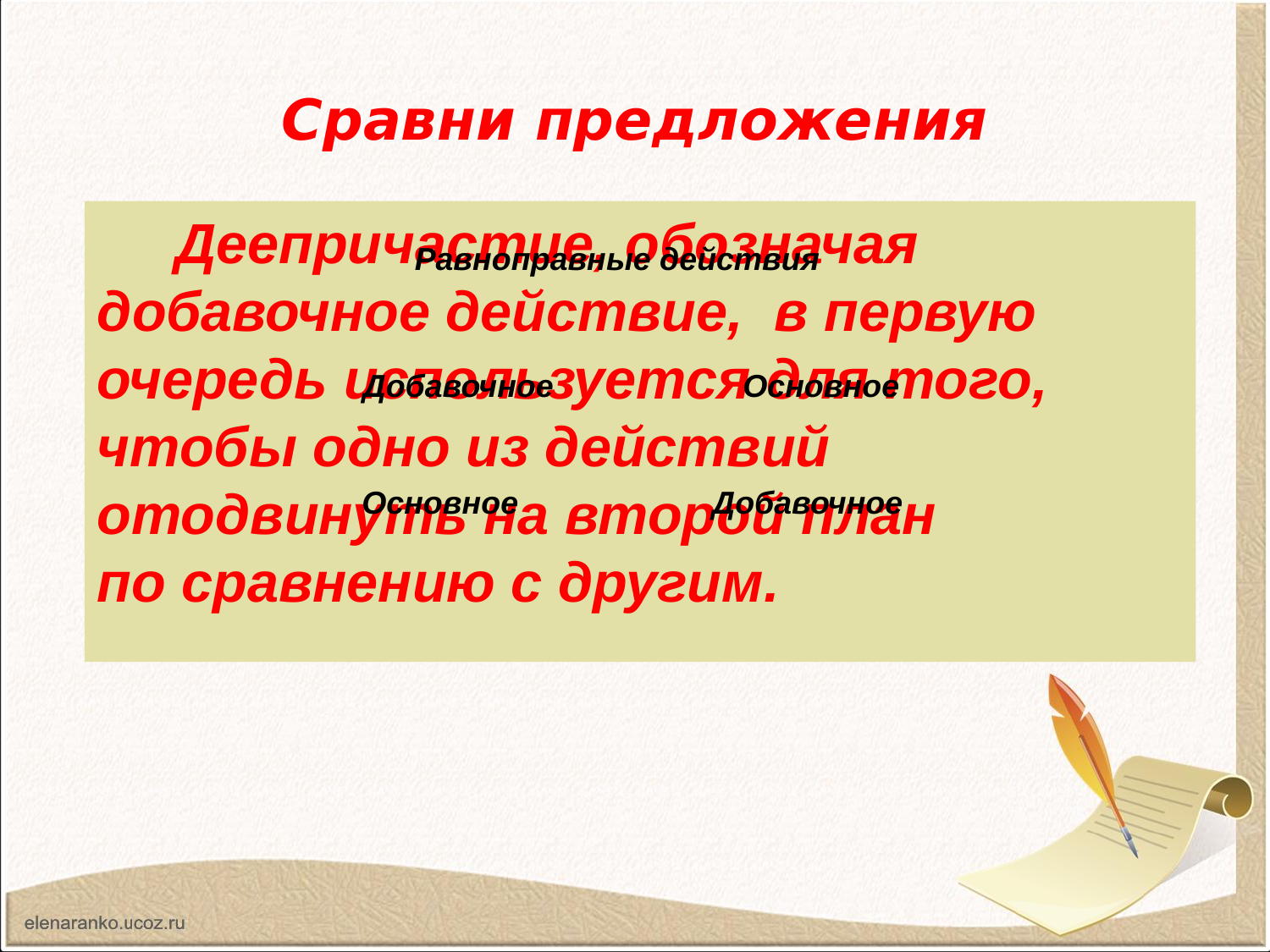

# Сравни предложения
     Деепричастие, обозначая добавочное действие,  в первую очередь используется для того, чтобы одно из действий отодвинуть на второй план по сравнению с другим.

Равноправные действия
Белочка распушила хвост и прыгала по веткам.

Белочка, распушив хвост, прыгала по веткам.

Белочка распушила хвост, прыгая по веткам.
Добавочное
Основное
Основное
Добавочное